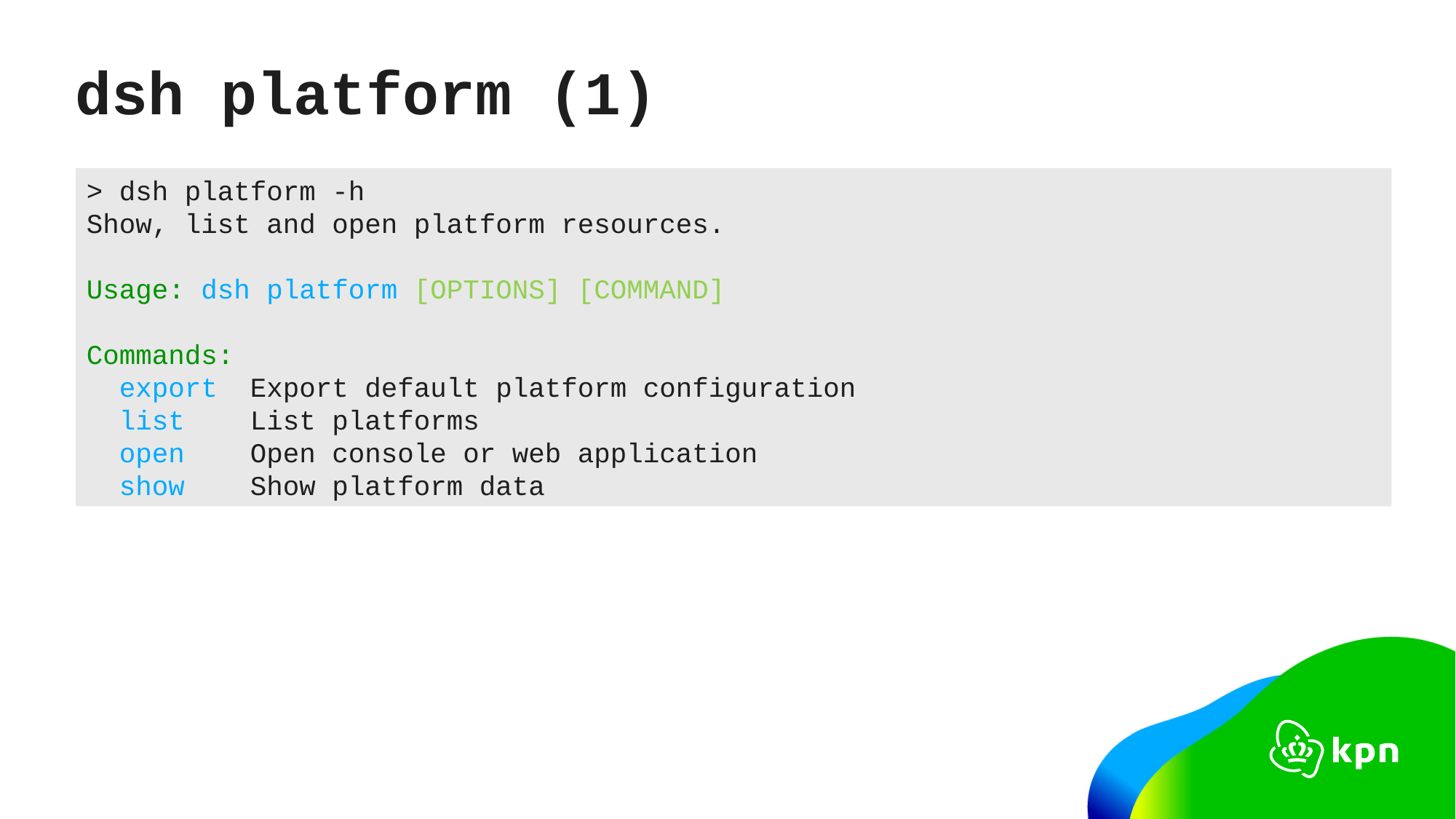

# dsh platform (1)
> dsh platform -h
Show, list and open platform resources.

Usage: dsh platform [OPTIONS] [COMMAND]

Commands:
  export  Export default platform configuration
  list    List platforms
  open    Open console or web application
  show    Show platform data